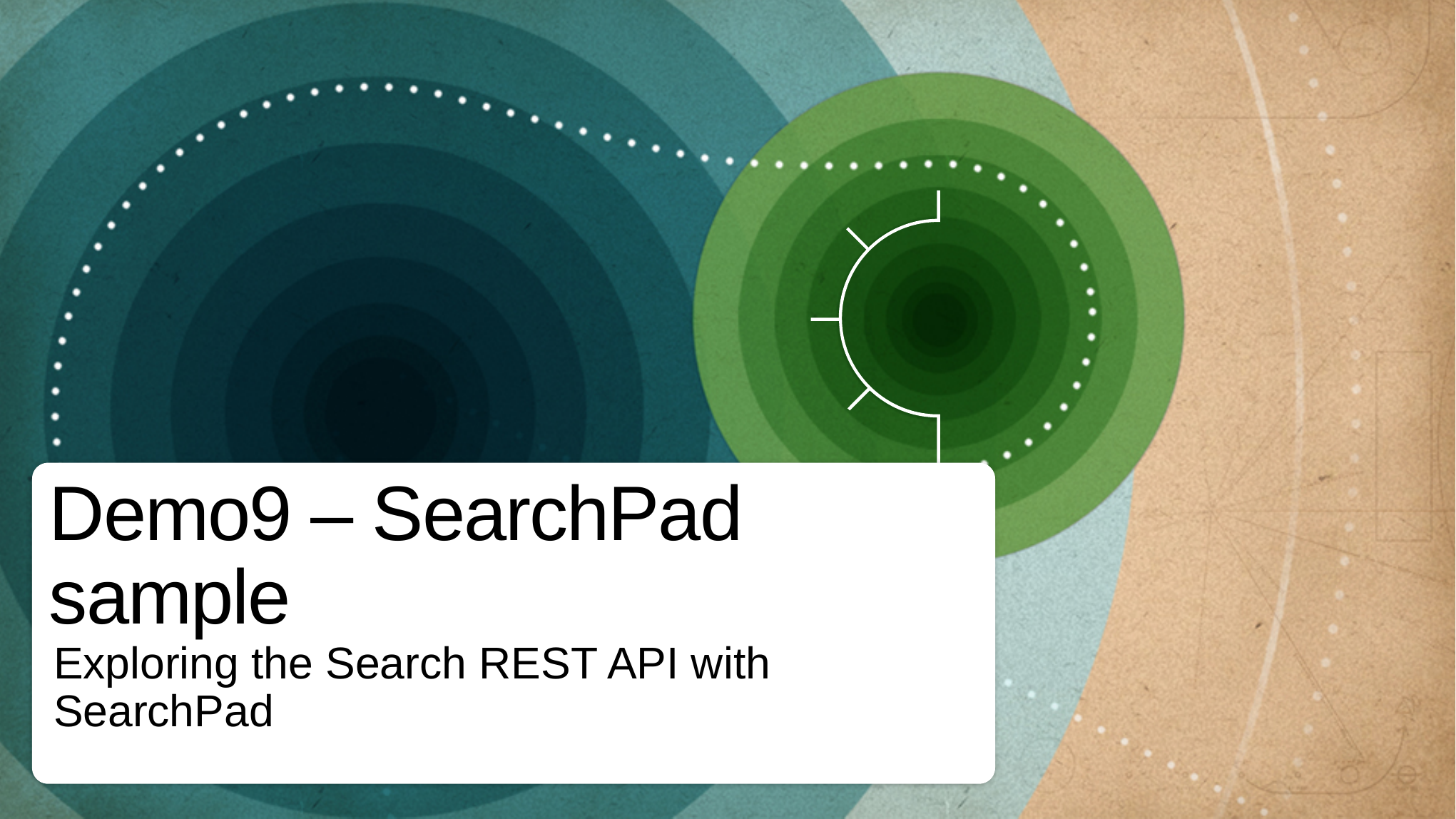

# Demo9 – SearchPad sample
Exploring the Search REST API with SearchPad